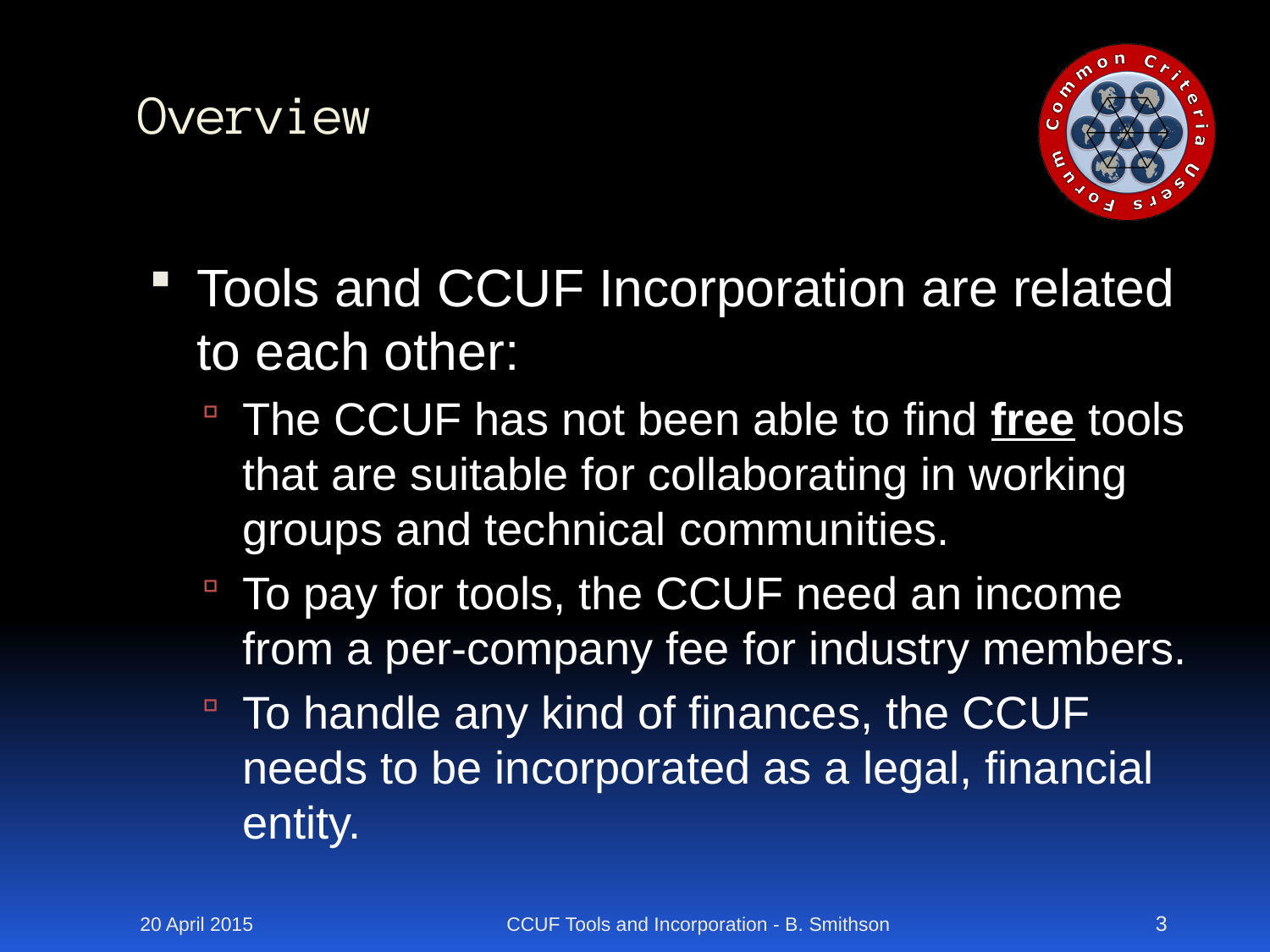

# Overview
Tools and CCUF Incorporation are related to each other:
The CCUF has not been able to find free tools that are suitable for collaborating in working groups and technical communities.
To pay for tools, the CCUF need an income from a per-company fee for industry members.
To handle any kind of finances, the CCUF needs to be incorporated as a legal, financial entity.

20 April 2015
CCUF Tools and Incorporation - B. Smithson
3